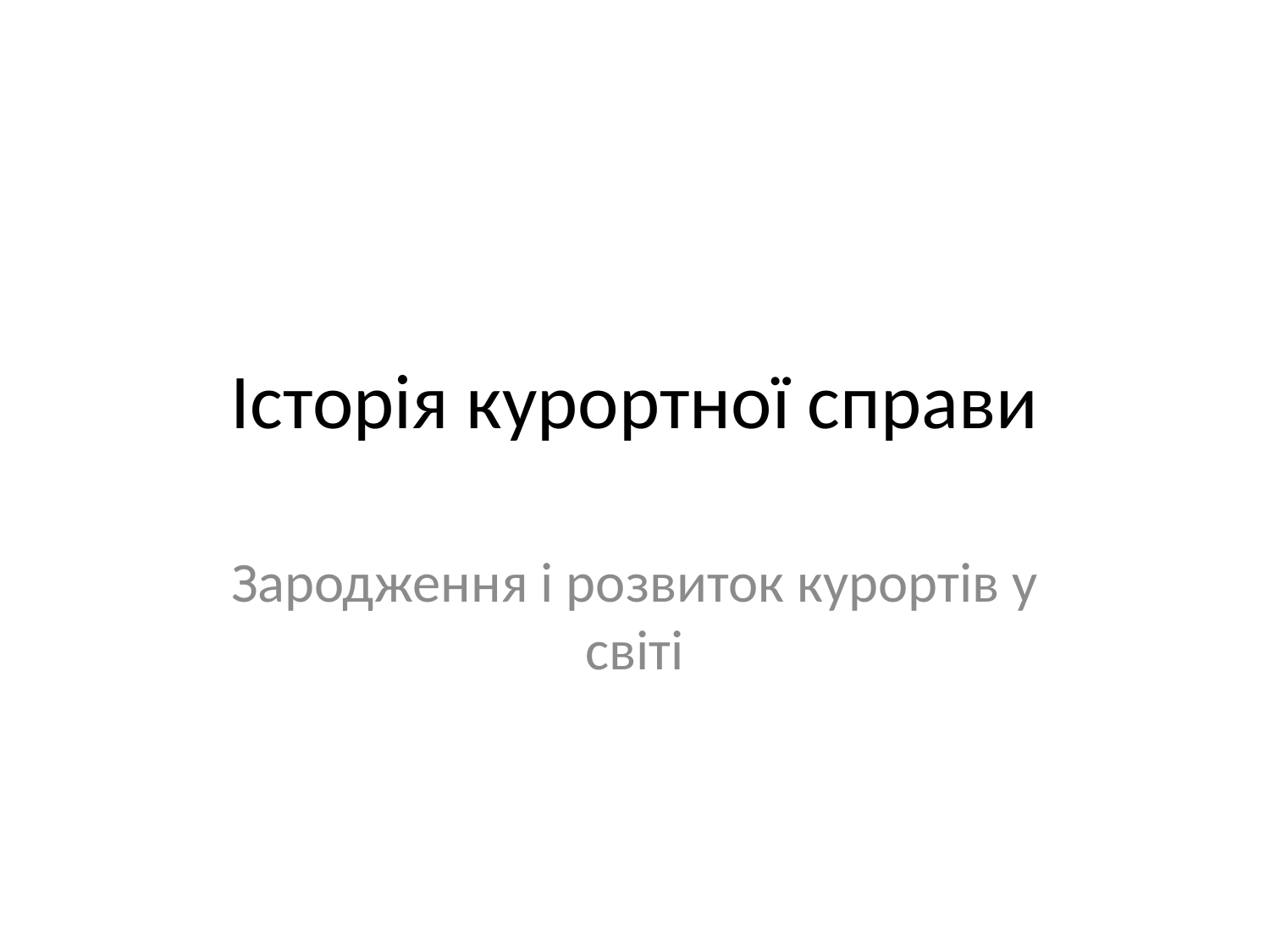

# Історія курортної справи
Зародження і розвиток курортів у світі